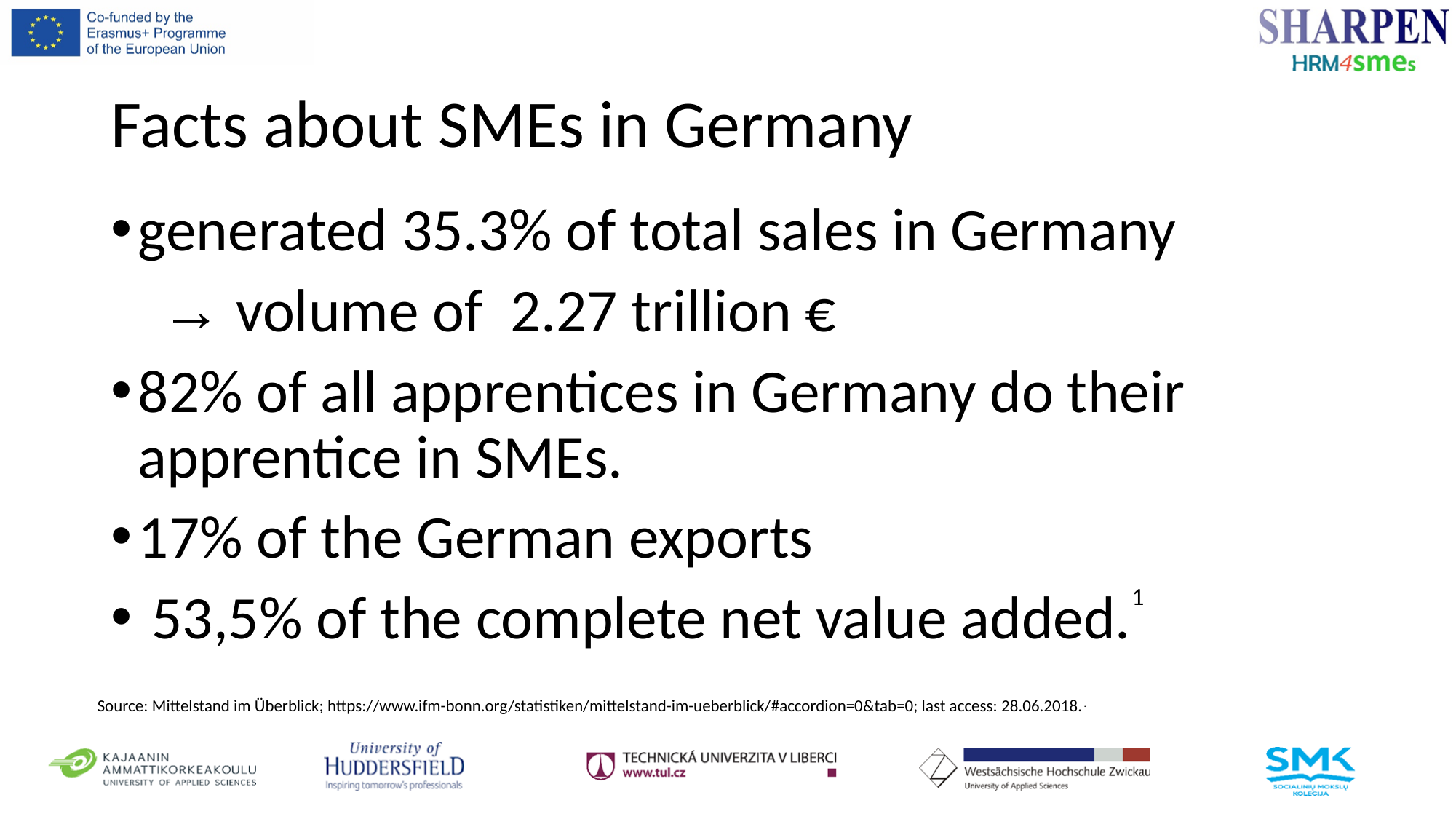

# Facts about SMEs in Germany
generated 35.3% of total sales in Germany
   → volume of  2.27 trillion €
82% of all apprentices in Germany do their apprentice in SMEs.
17% of the German exports
 53,5% of the complete net value added.1

Source: Mittelstand im Überblick; https://www.ifm-bonn.org/statistiken/mittelstand-im-ueberblick/#accordion=0&tab=0; last access: 28.06.2018..